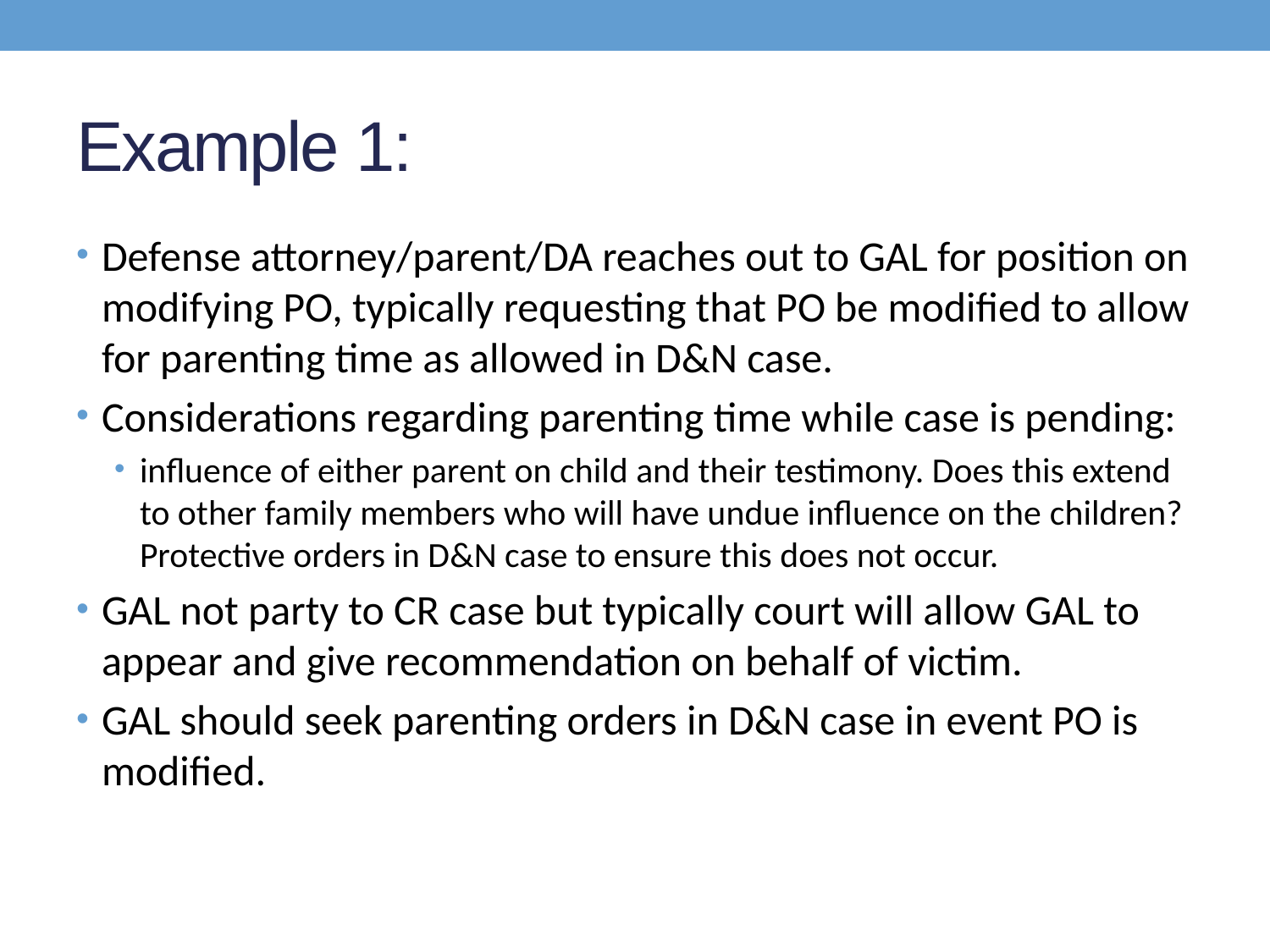

# Example 1:
Defense attorney/parent/DA reaches out to GAL for position on modifying PO, typically requesting that PO be modified to allow for parenting time as allowed in D&N case.
Considerations regarding parenting time while case is pending:
influence of either parent on child and their testimony. Does this extend to other family members who will have undue influence on the children? Protective orders in D&N case to ensure this does not occur.
GAL not party to CR case but typically court will allow GAL to appear and give recommendation on behalf of victim.
GAL should seek parenting orders in D&N case in event PO is modified.